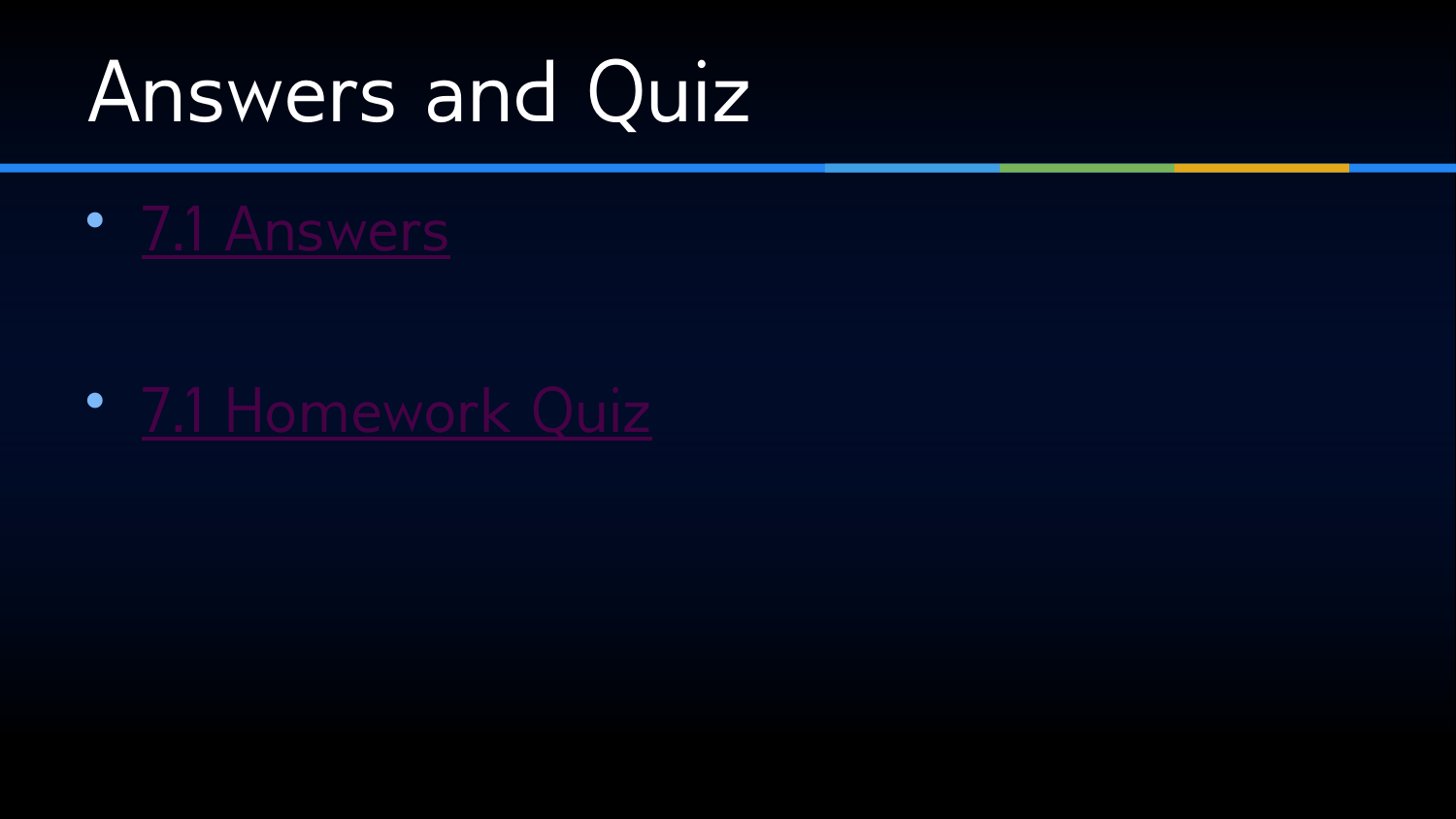

# Answers and Quiz
7.1 Answers

7.1 Homework Quiz